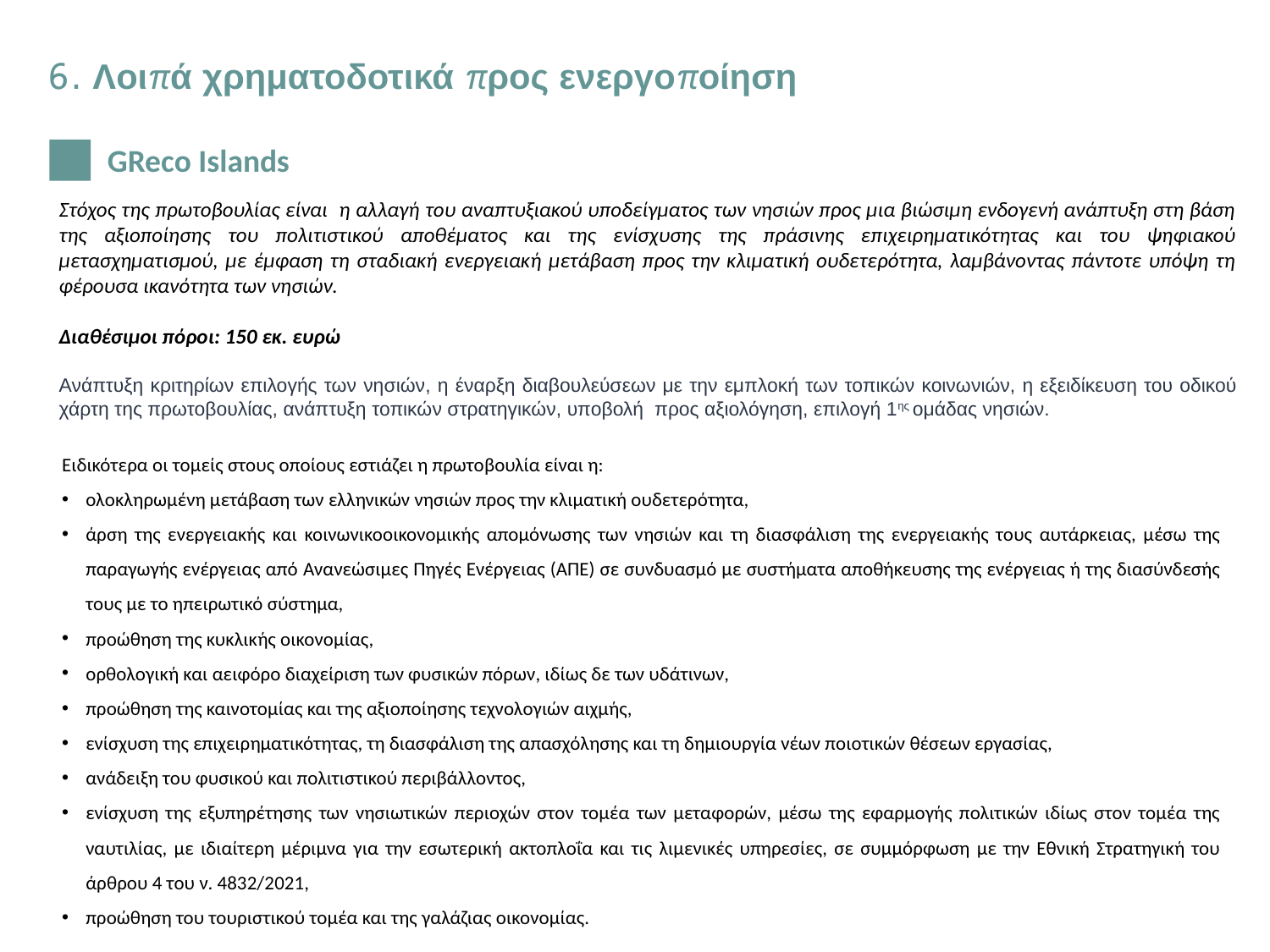

6. Λοιπά χρηματοδοτικά προς ενεργοποίηση
GReco Islands

Στόχος της πρωτοβουλίας είναι  η αλλαγή του αναπτυξιακού υποδείγματος των νησιών προς μια βιώσιμη ενδογενή ανάπτυξη στη βάση της αξιοποίησης του πολιτιστικού αποθέματος και της ενίσχυσης της πράσινης επιχειρηματικότητας και του ψηφιακού μετασχηματισμού, με έμφαση τη σταδιακή ενεργειακή μετάβαση προς την κλιματική ουδετερότητα, λαμβάνοντας πάντοτε υπόψη τη φέρουσα ικανότητα των νησιών.

Διαθέσιμοι πόροι: 150 εκ. ευρώ

Ανάπτυξη κριτηρίων επιλογής των νησιών, η έναρξη διαβουλεύσεων με την εμπλοκή των τοπικών κοινωνιών, η εξειδίκευση του οδικού χάρτη της πρωτοβουλίας, ανάπτυξη τοπικών στρατηγικών, υποβολή  προς αξιολόγηση, επιλογή 1ης ομάδας νησιών.
Ειδικότερα οι τομείς στους οποίους εστιάζει η πρωτοβουλία είναι η:
ολοκληρωμένη μετάβαση των ελληνικών νησιών προς την κλιματική ουδετερότητα,
άρση της ενεργειακής και κοινωνικοοικονομικής απομόνωσης των νησιών και τη διασφάλιση της ενεργειακής τους αυτάρκειας, μέσω της παραγωγής ενέργειας από Ανανεώσιμες Πηγές Ενέργειας (ΑΠΕ) σε συνδυασμό με συστήματα αποθήκευσης της ενέργειας ή της διασύνδεσής τους με το ηπειρωτικό σύστημα,
προώθηση της κυκλικής οικονομίας,
ορθολογική και αειφόρο διαχείριση των φυσικών πόρων, ιδίως δε των υδάτινων,
προώθηση της καινοτομίας και της αξιοποίησης τεχνολογιών αιχμής,
ενίσχυση της επιχειρηματικότητας, τη διασφάλιση της απασχόλησης και τη δημιουργία νέων ποιοτικών θέσεων εργασίας,
ανάδειξη του φυσικού και πολιτιστικού περιβάλλοντος,
ενίσχυση της εξυπηρέτησης των νησιωτικών περιοχών στον τομέα των μεταφορών, μέσω της εφαρμογής πολιτικών ιδίως στον τομέα της ναυτιλίας, με ιδιαίτερη μέριμνα για την εσωτερική ακτοπλοΐα και τις λιμενικές υπηρεσίες, σε συμμόρφωση με την Εθνική Στρατηγική του άρθρου 4 του ν. 4832/2021,
προώθηση του τουριστικού τομέα και της γαλάζιας οικονομίας.